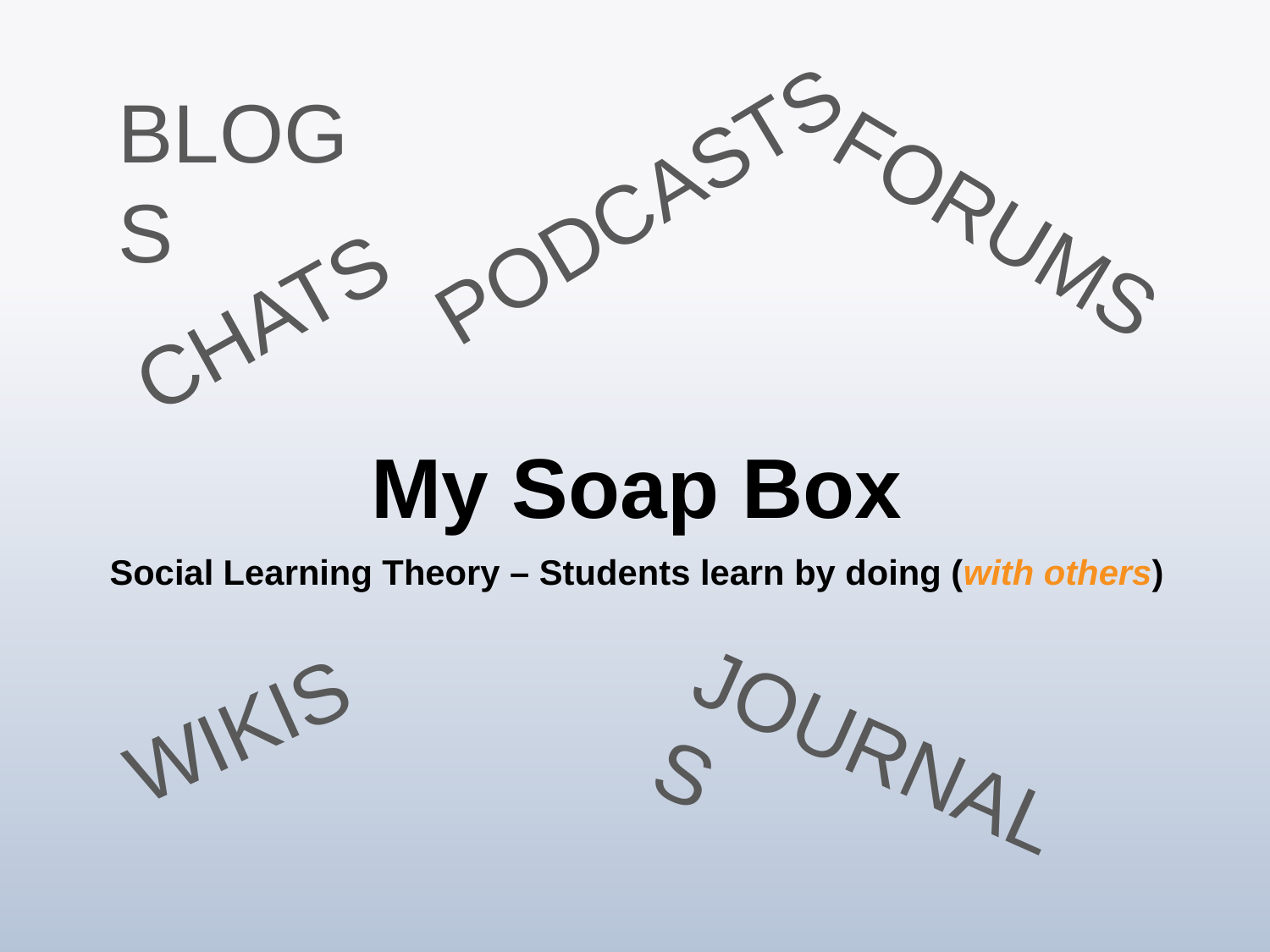

BLOGS
PODCASTS
FORUMS
CHATS
# My Soap Box
Social Learning Theory – Students learn by doing (with others)
WIKIS
JOURNALS